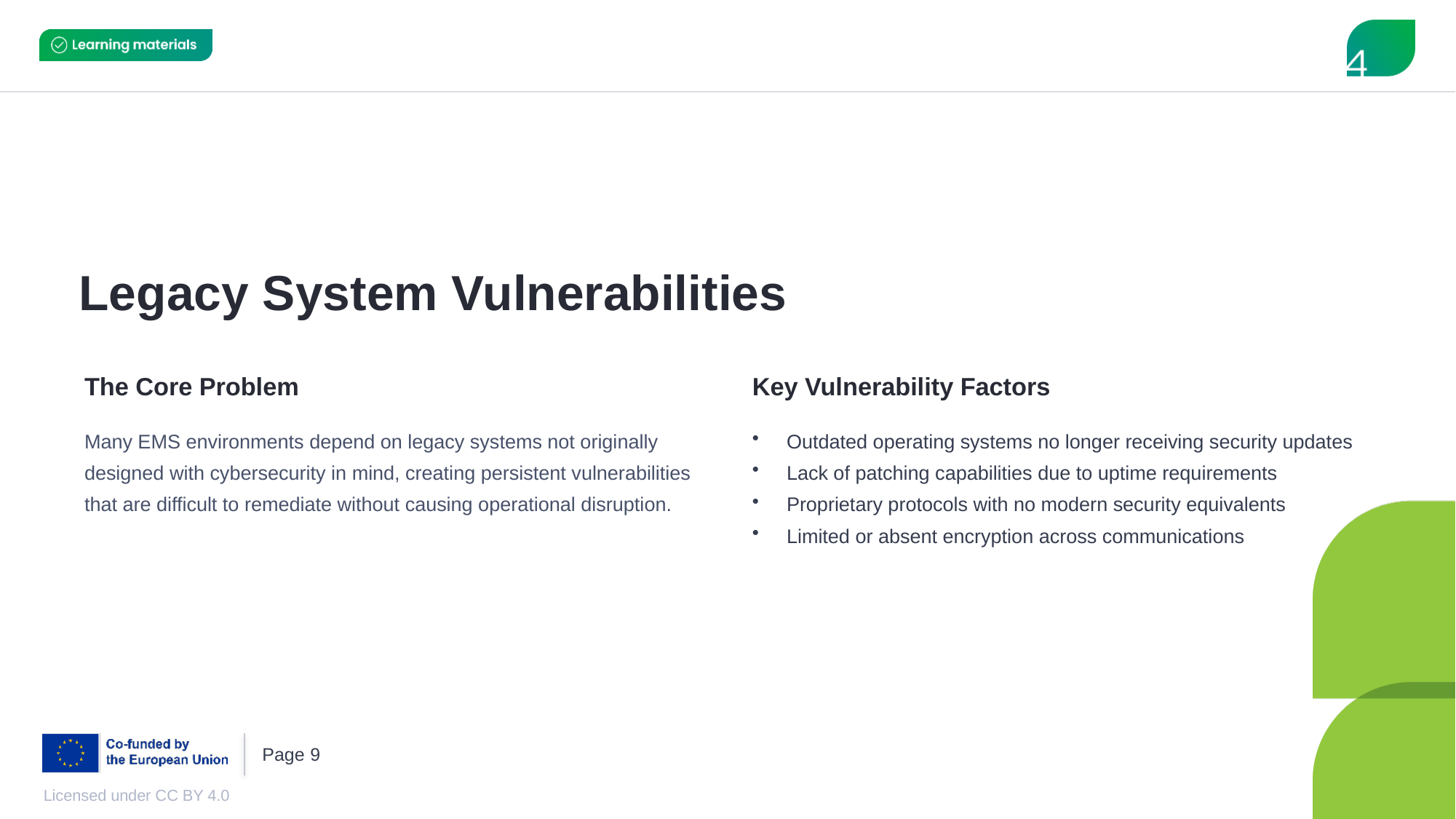

Legacy System Vulnerabilities
The Core Problem
Key Vulnerability Factors
Many EMS environments depend on legacy systems not originally designed with cybersecurity in mind, creating persistent vulnerabilities that are difficult to remediate without causing operational disruption.
Outdated operating systems no longer receiving security updates
Lack of patching capabilities due to uptime requirements
Proprietary protocols with no modern security equivalents
Limited or absent encryption across communications